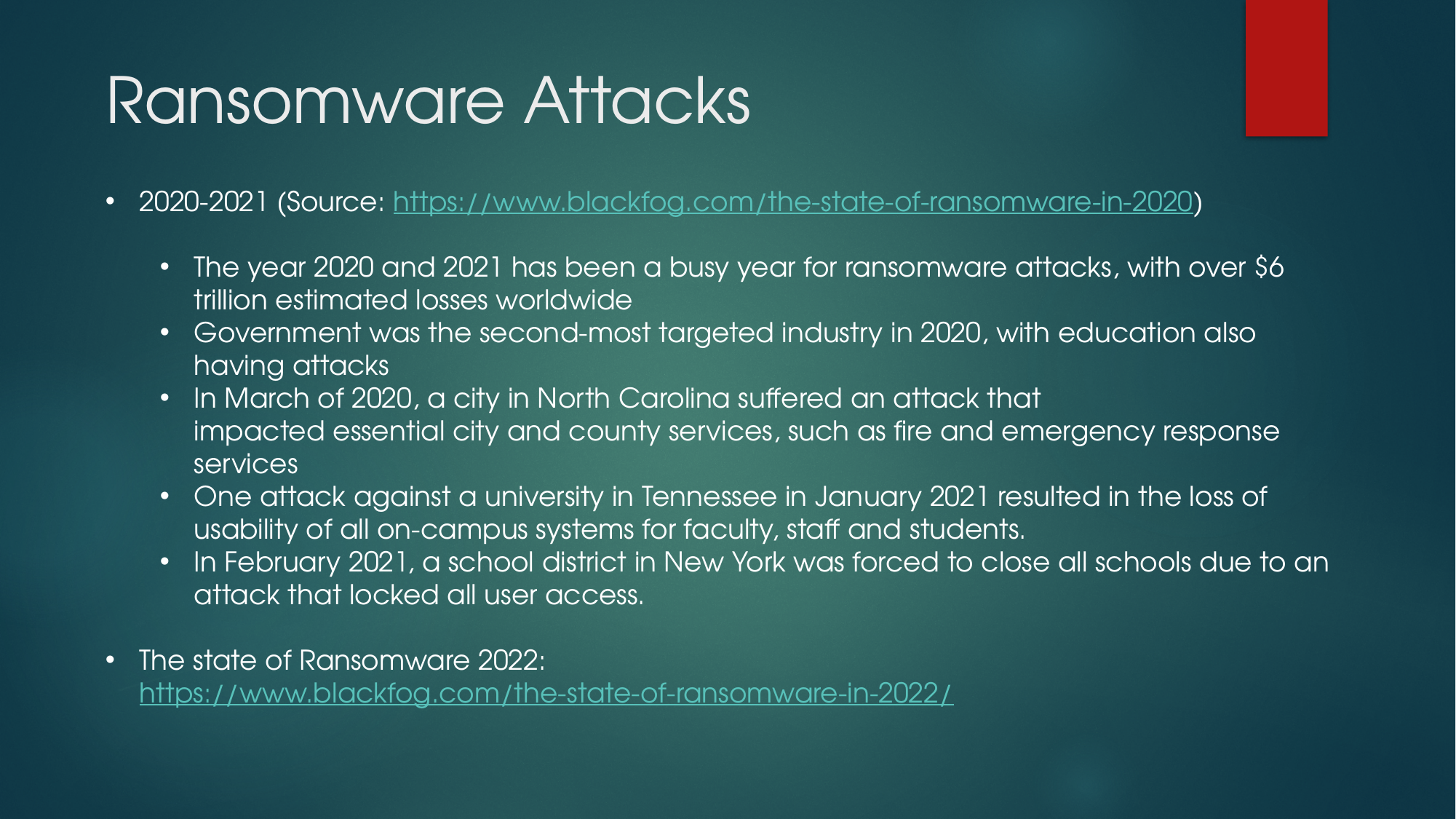

# Ransomware Attacks
2020-2021 (Source: https://www.blackfog.com/the-state-of-ransomware-in-2020)

The year 2020 and 2021 has been a busy year for ransomware attacks, with over $6 trillion estimated losses worldwide
Government was the second-most targeted industry in 2020, with education also having attacks
In March of 2020, a city in North Carolina suffered an attack that impacted essential city and county services, such as fire and emergency response services
One attack against a university in Tennessee in January 2021 resulted in the loss of usability of all on-campus systems for faculty, staff and students.
In February 2021, a school district in New York was forced to close all schools due to an attack that locked all user access.

The state of Ransomware 2022: https://www.blackfog.com/the-state-of-ransomware-in-2022/